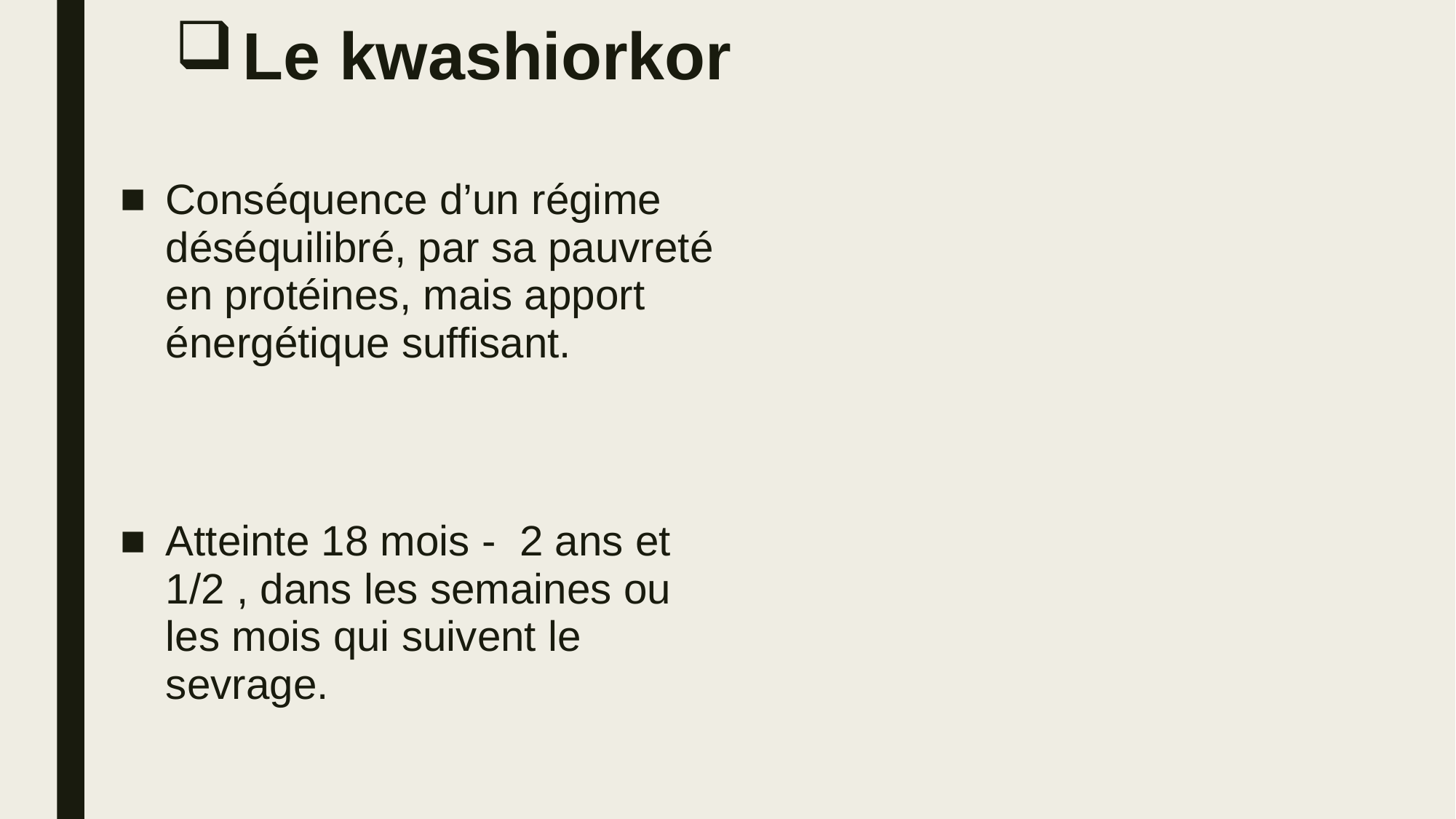

# Le kwashiorkor
Conséquence d’un régime déséquilibré, par sa pauvreté en protéines, mais apport énergétique suffisant.

Atteinte 18 mois -  2 ans et 1/2 , dans les semaines ou les mois qui suivent le sevrage.